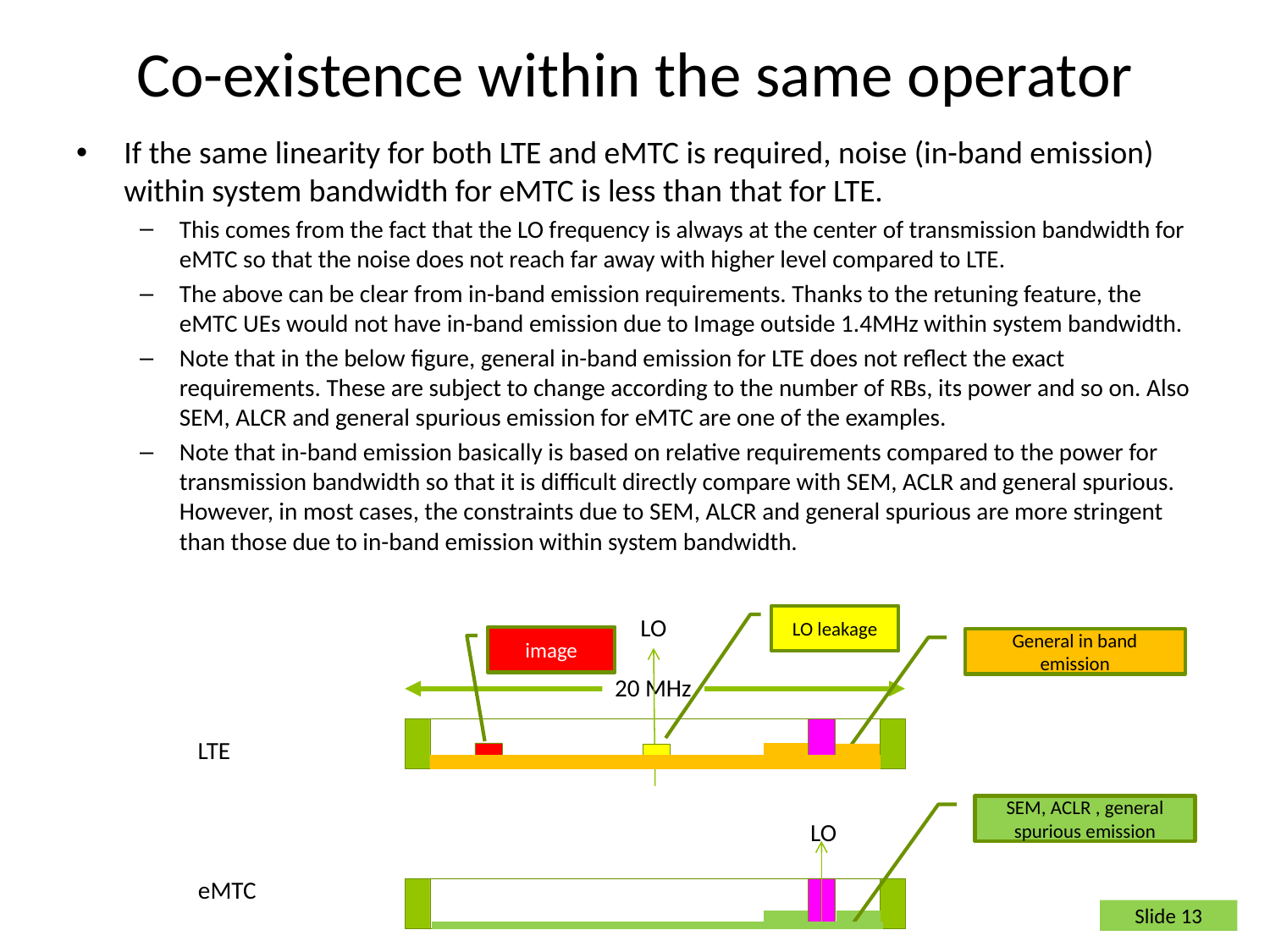

# Co-existence within the same operator
If the same linearity for both LTE and eMTC is required, noise (in-band emission) within system bandwidth for eMTC is less than that for LTE.
This comes from the fact that the LO frequency is always at the center of transmission bandwidth for eMTC so that the noise does not reach far away with higher level compared to LTE.
The above can be clear from in-band emission requirements. Thanks to the retuning feature, the eMTC UEs would not have in-band emission due to Image outside 1.4MHz within system bandwidth.
Note that in the below figure, general in-band emission for LTE does not reflect the exact requirements. These are subject to change according to the number of RBs, its power and so on. Also SEM, ALCR and general spurious emission for eMTC are one of the examples.
Note that in-band emission basically is based on relative requirements compared to the power for transmission bandwidth so that it is difficult directly compare with SEM, ACLR and general spurious. However, in most cases, the constraints due to SEM, ALCR and general spurious are more stringent than those due to in-band emission within system bandwidth.
LO leakage
LO
image
General in band emission
20 MHz

LTE

SEM, ACLR , general spurious emission
LO
eMTC